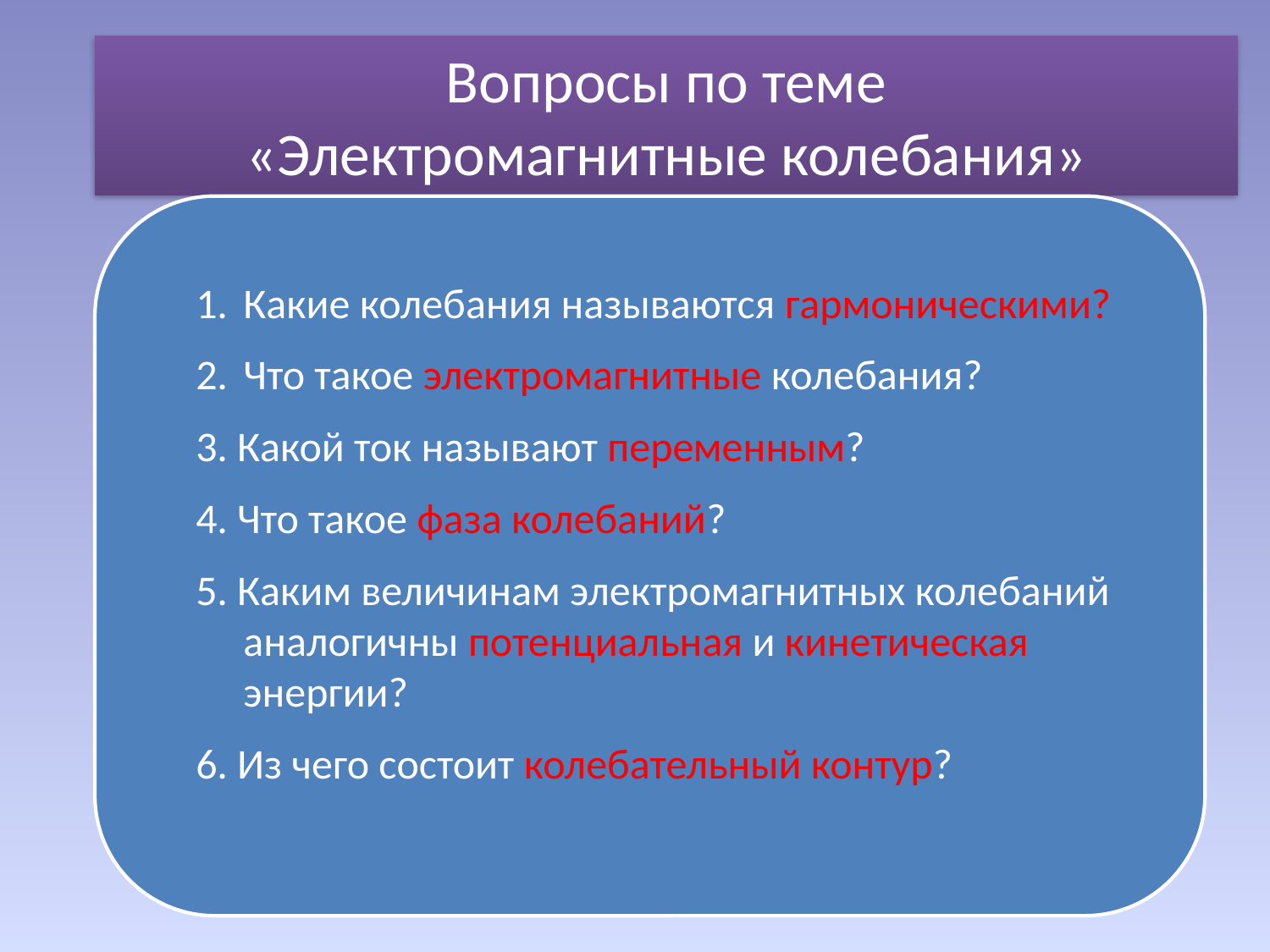

Вопросы по теме
«Электромагнитные колебания»

Какие колебания называются гармоническими?
Что такое электромагнитные колебания?
3. Какой ток называют переменным?
4. Что такое фаза колебаний?
5. Каким величинам электромагнитных колебаний аналогичны потенциальная и кинетическая энергии?
6. Из чего состоит колебательный контур?